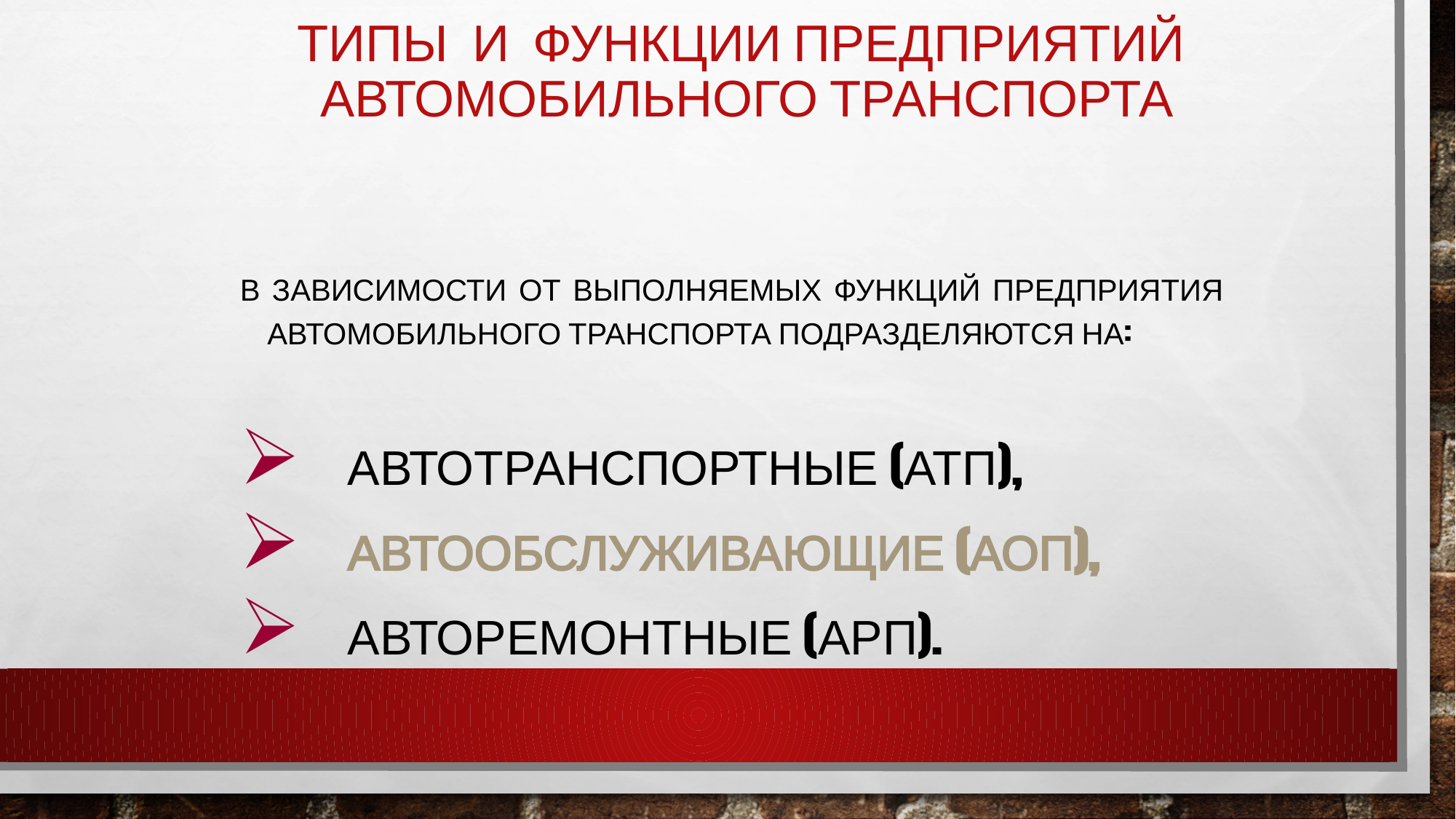

# ТИПЫ  И  ФУНКЦИИ ПРЕДПРИЯТИЙ  АВТОМОБИЛЬНОГО ТРАНСПОРТА
В зависимости от выполняемых функций предприятия автомобильного транспорта подразделяются на:

    автотранспортные (АТП),
    автообслуживающие (АОП),
    авторемонтные (АРП).